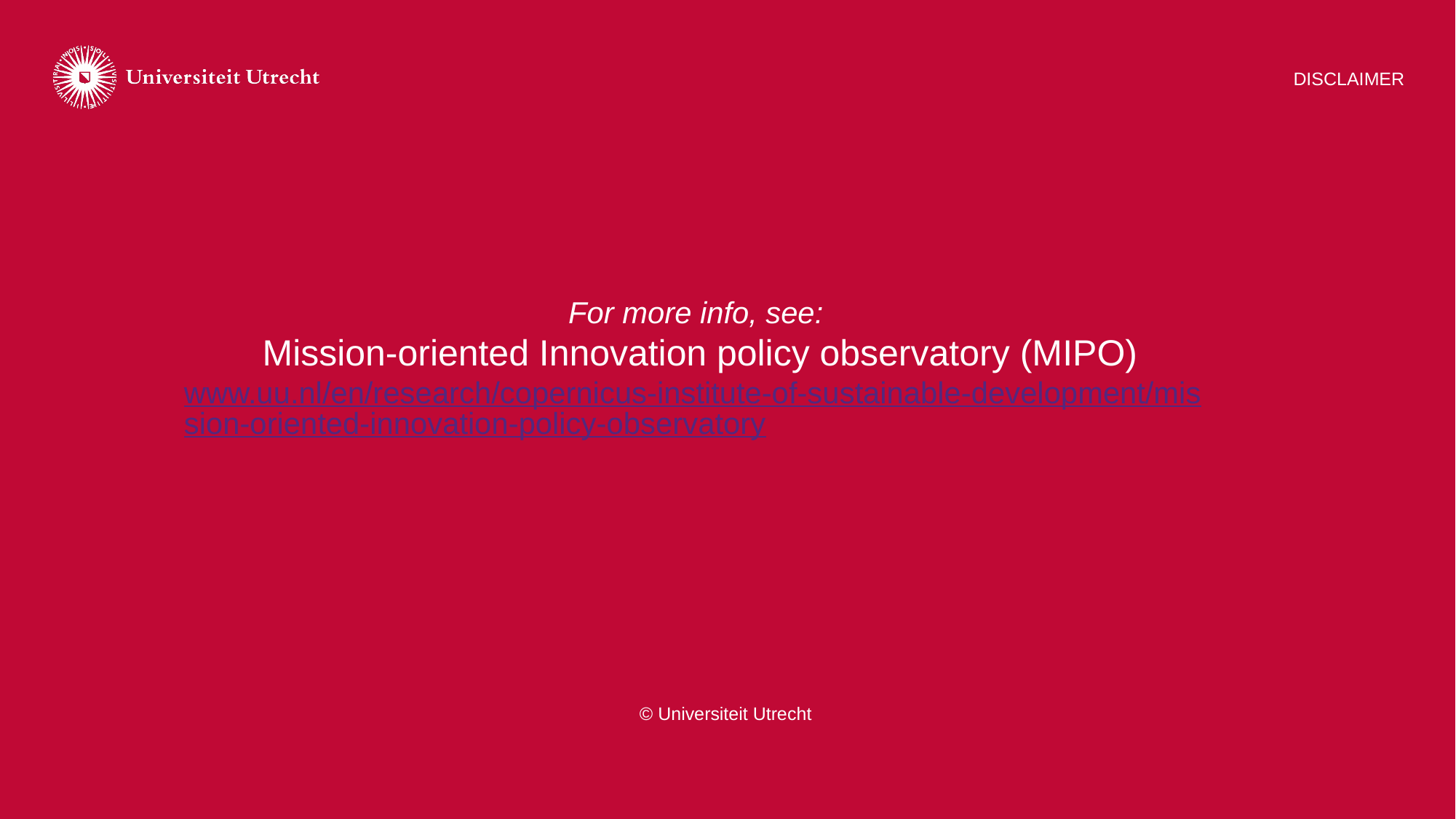

For more info, see:
Mission-oriented Innovation policy observatory (MIPO)
www.uu.nl/en/research/copernicus-institute-of-sustainable-development/mission-oriented-innovation-policy-observatory